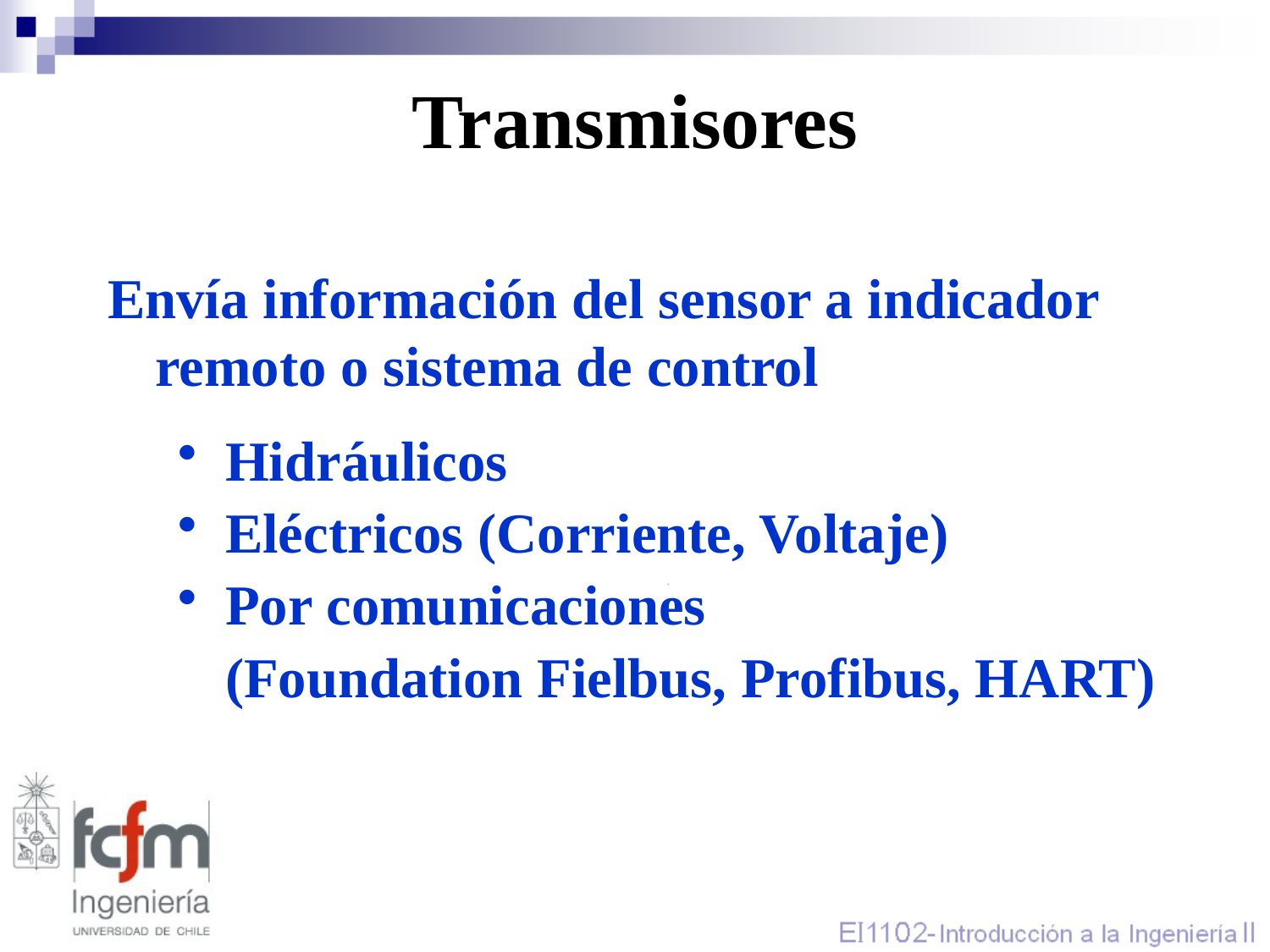

# Transmisores
Envía información del sensor a indicador remoto o sistema de control

Hidráulicos
Eléctricos (Corriente, Voltaje)
Por comunicaciones
	(Foundation Fielbus, Profibus, HART)